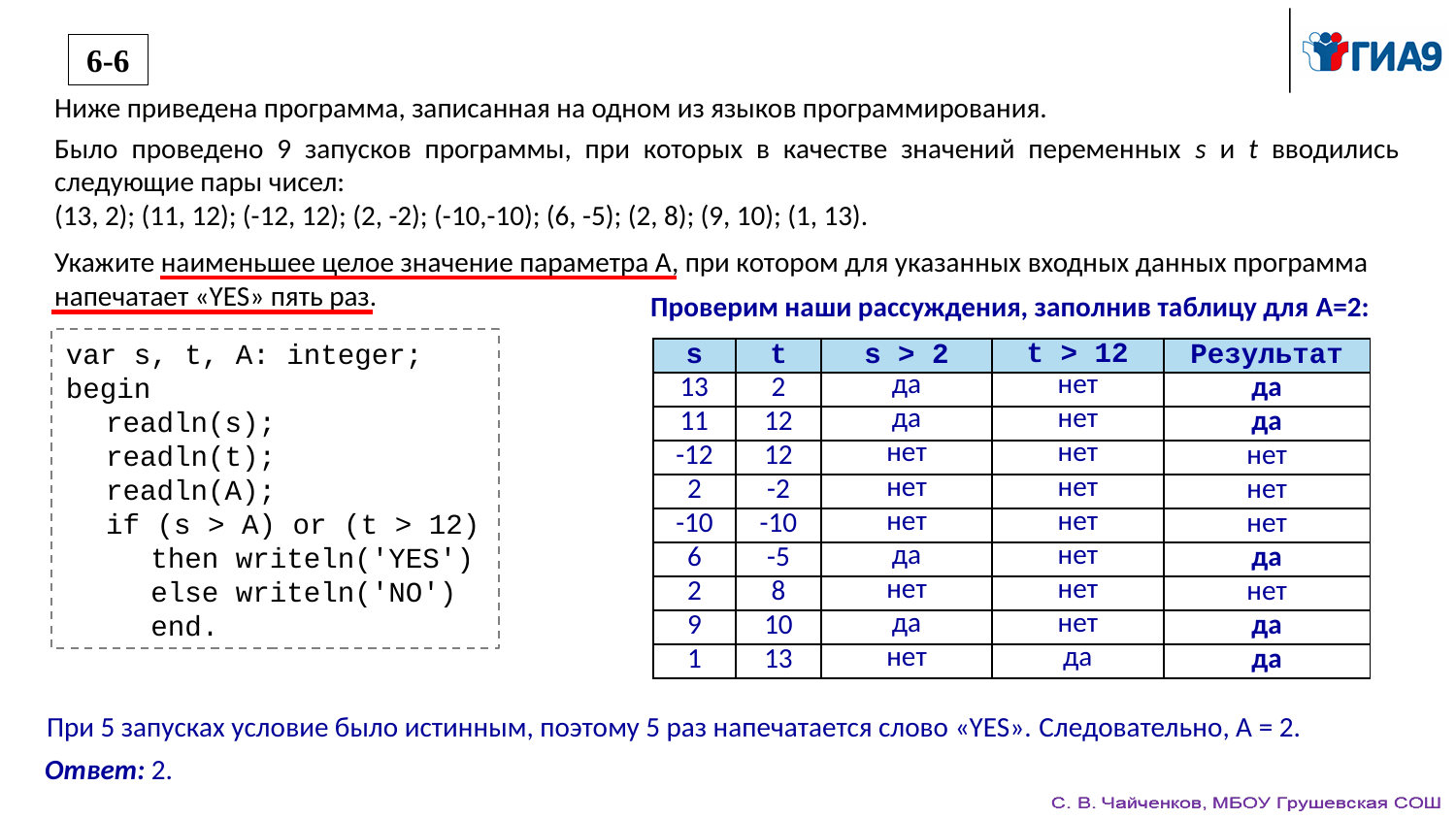

6-6
Ниже приведена программа, записанная на одном из языков программирования.
Было проведено 9 запусков программы, при которых в качестве значений переменных s и t вводились следующие пары чисел:
(13, 2); (11, 12); (-12, 12); (2, -2); (-10,-10); (6, -5); (2, 8); (9, 10); (1, 13).
Укажите наименьшее целое значение параметра А, при котором для указанных входных данных программа напечатает «YES» пять раз.
Проверим наши рассуждения, заполнив таблицу для A=2:
var s, t, A: integer;
begin
readln(s);
readln(t);
readln(A);
if (s > A) or (t > 12)
then writeln('YES')
else writeln('NO')
end.
| s | t | s > 2 | t > 12 | Результат |
| --- | --- | --- | --- | --- |
| 13 | 2 | да | нет | да |
| 11 | 12 | да | нет | да |
| -12 | 12 | нет | нет | нет |
| 2 | -2 | нет | нет | нет |
| -10 | -10 | нет | нет | нет |
| 6 | -5 | да | нет | да |
| 2 | 8 | нет | нет | нет |
| 9 | 10 | да | нет | да |
| 1 | 13 | нет | да | да |
При 5 запусках условие было истинным, поэтому 5 раз напечатается слово «YES». Следовательно, A = 2.
Ответ: 2.